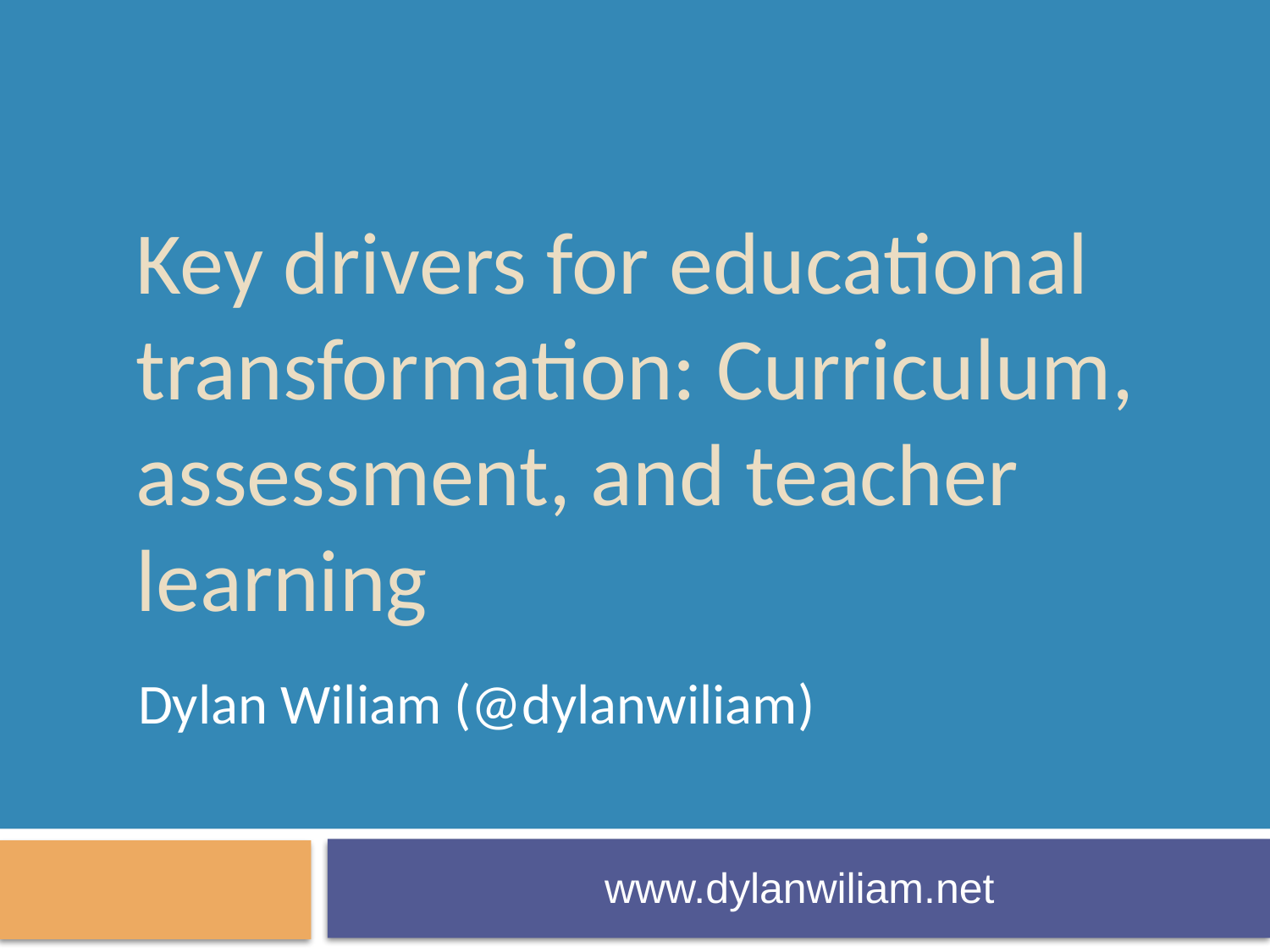

# Key drivers for educational transformation: Curriculum, assessment, and teacher learning
Dylan Wiliam (@dylanwiliam)

www.dylanwiliam.net